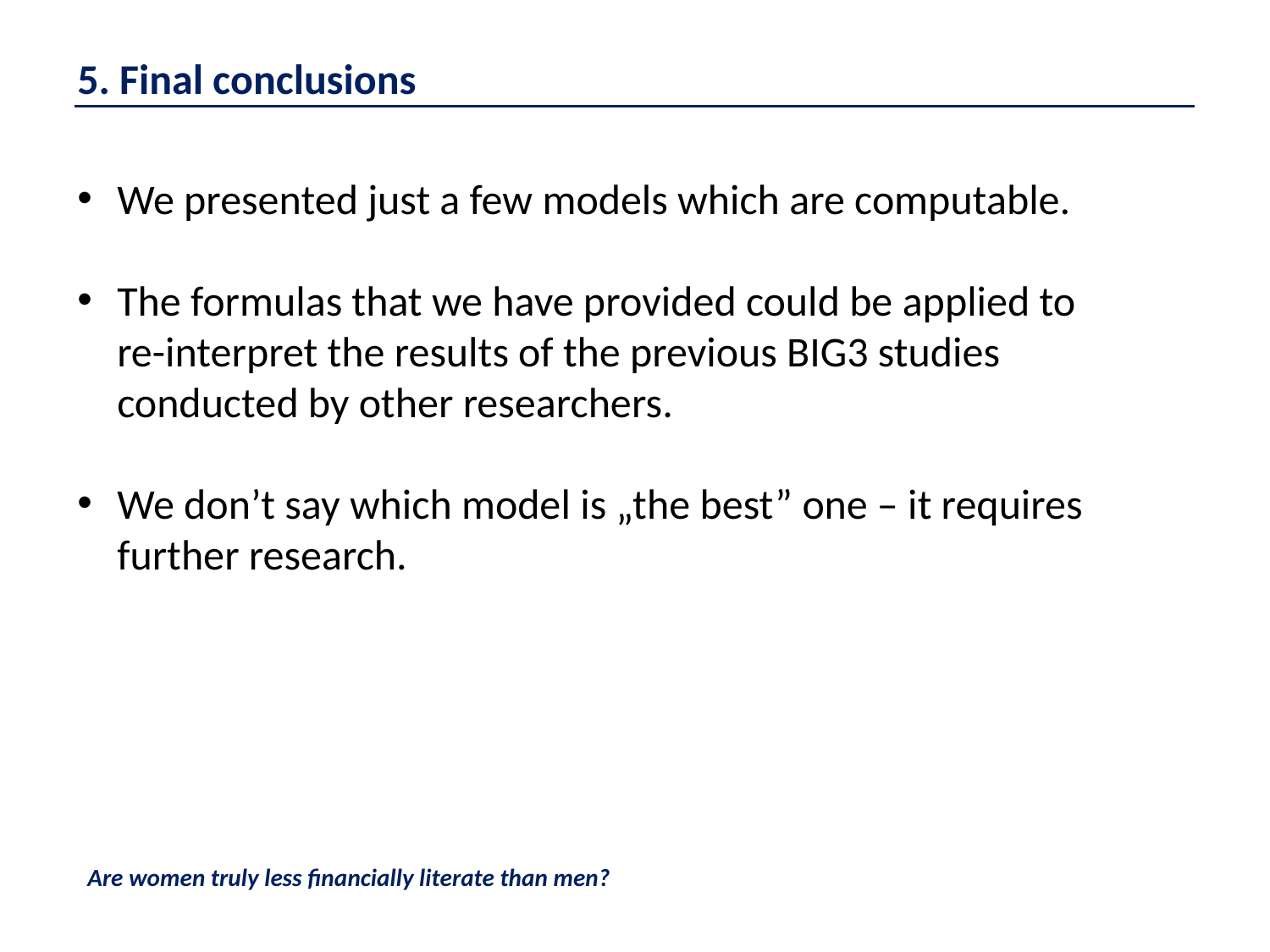

5. Final conclusions
We presented just a few models which are computable.

The formulas that we have provided could be applied to re-interpret the results of the previous BIG3 studies conducted by other researchers.

We don’t say which model is „the best” one – it requires further research.

Are women truly less financially literate than men?